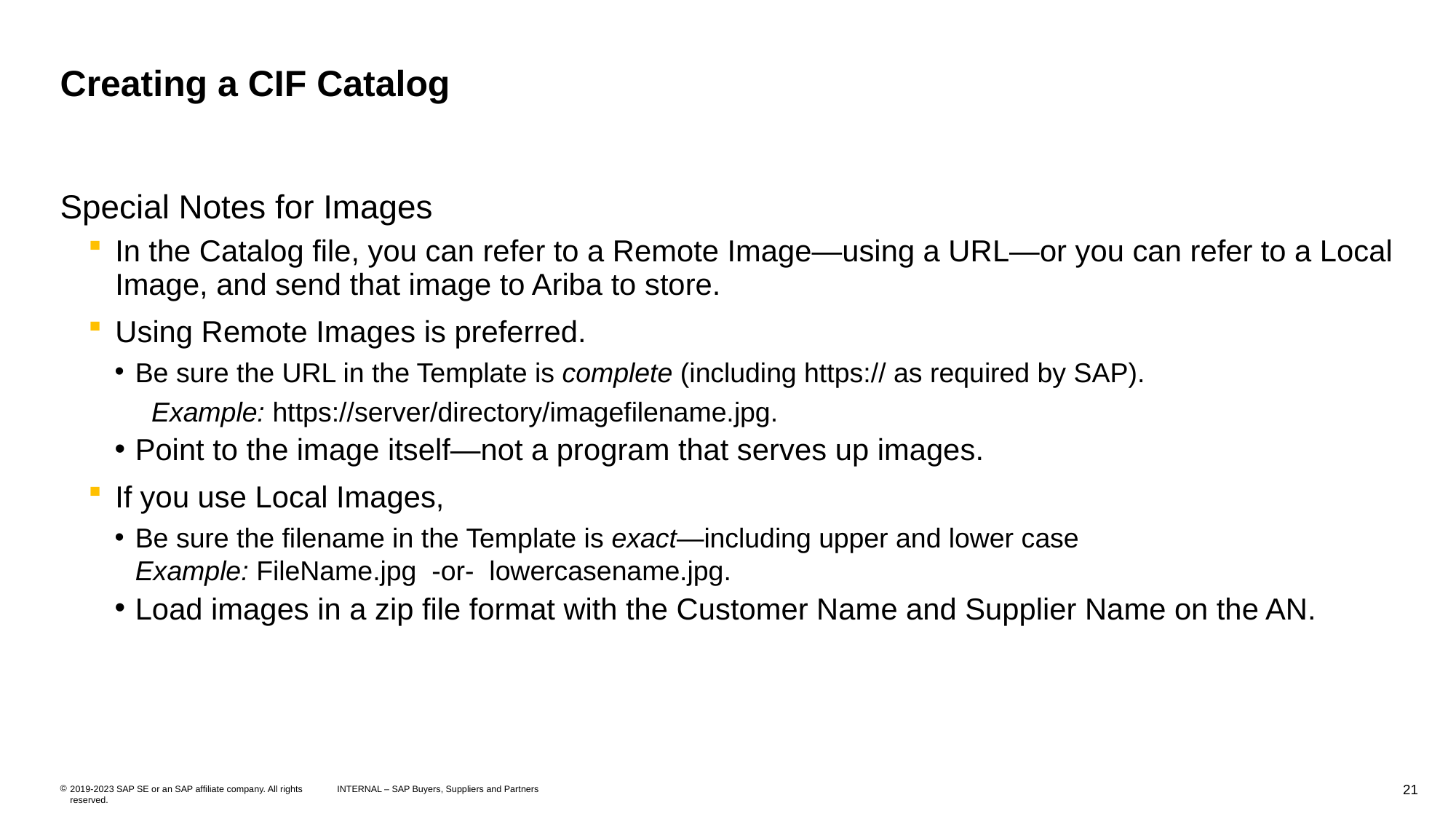

# Creating a CIF Catalog
Special Notes for Images
In the Catalog file, you can refer to a Remote Image—using a URL—or you can refer to a Local Image, and send that image to Ariba to store.
Using Remote Images is preferred.
Be sure the URL in the Template is complete (including https:// as required by SAP).
  Example: https://server/directory/imagefilename.jpg.
Point to the image itself—not a program that serves up images.
If you use Local Images,
Be sure the filename in the Template is exact—including upper and lower case
Example: FileName.jpg  -or-  lowercasename.jpg.
Load images in a zip file format with the Customer Name and Supplier Name on the AN.